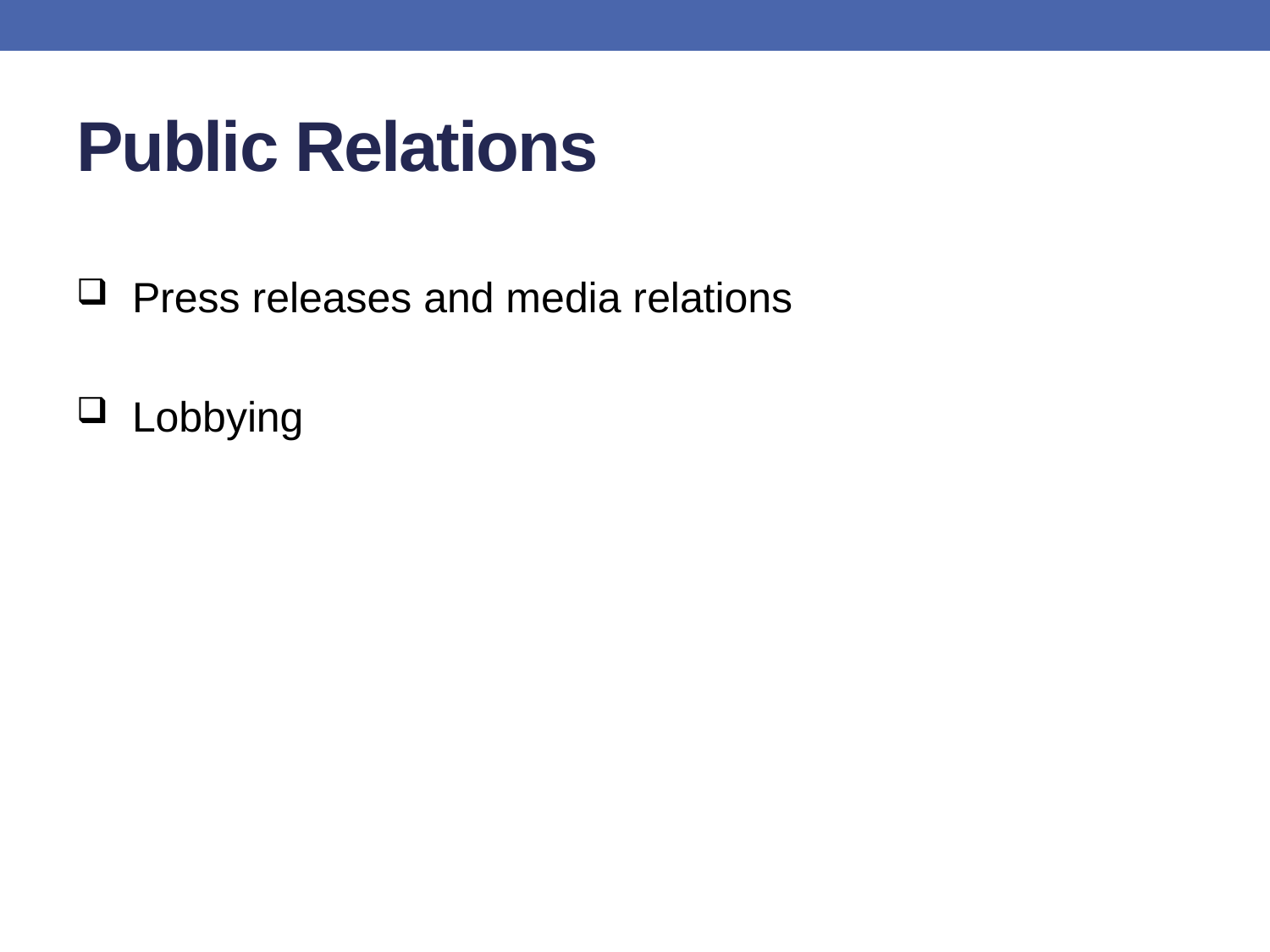

# Public Relations
Press releases and media relations

Lobbying